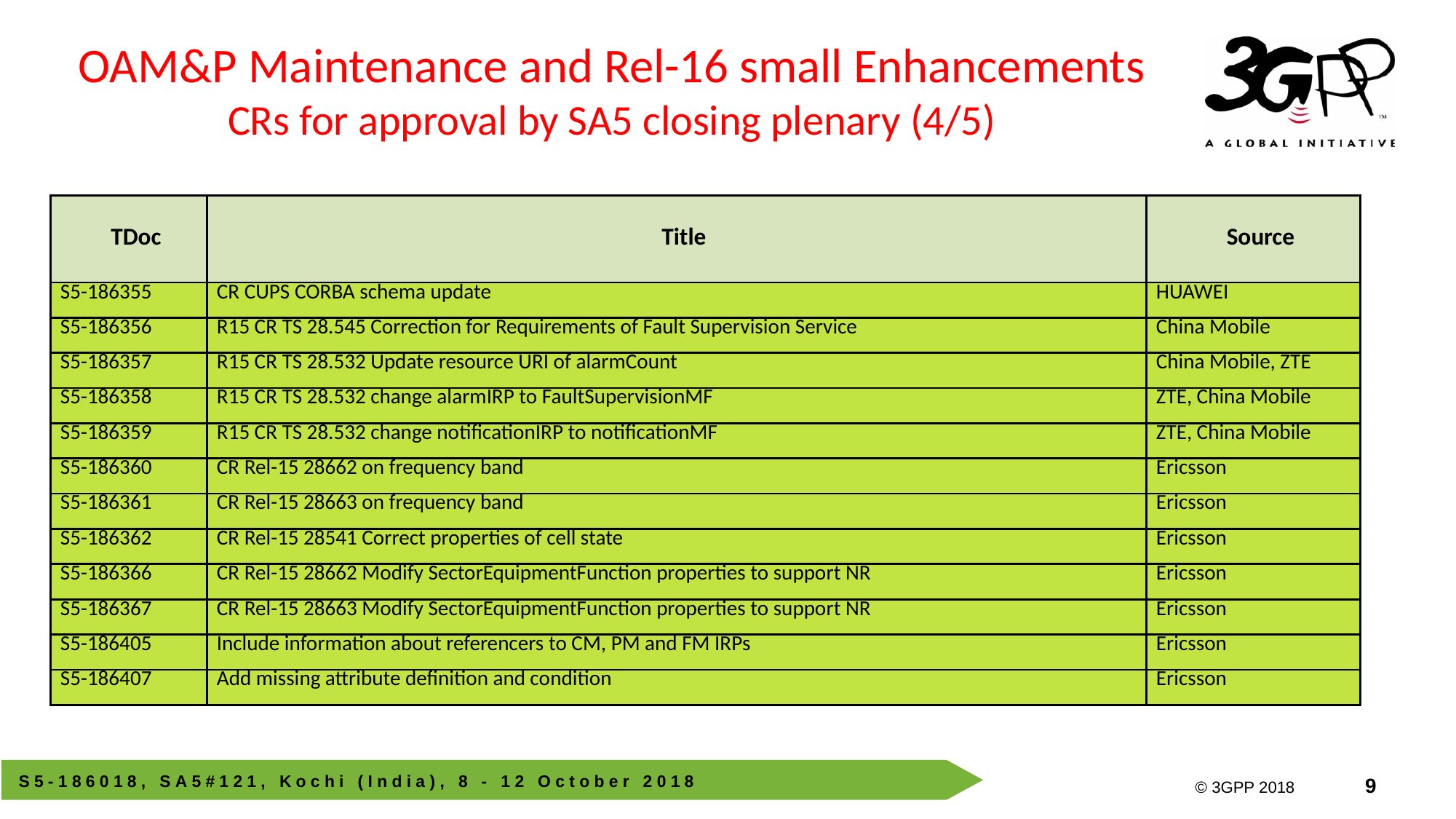

OAM&P Maintenance and Rel-16 small Enhancements
CRs for approval by SA5 closing plenary (4/5)
| TDoc | Title | Source |
| --- | --- | --- |
| S5-186355 | CR CUPS CORBA schema update | HUAWEI |
| S5-186356 | R15 CR TS 28.545 Correction for Requirements of Fault Supervision Service | China Mobile |
| S5-186357 | R15 CR TS 28.532 Update resource URI of alarmCount | China Mobile, ZTE |
| S5-186358 | R15 CR TS 28.532 change alarmIRP to FaultSupervisionMF | ZTE, China Mobile |
| S5-186359 | R15 CR TS 28.532 change notificationIRP to notificationMF | ZTE, China Mobile |
| S5-186360 | CR Rel-15 28662 on frequency band | Ericsson |
| S5-186361 | CR Rel-15 28663 on frequency band | Ericsson |
| S5-186362 | CR Rel-15 28541 Correct properties of cell state | Ericsson |
| S5-186366 | CR Rel-15 28662 Modify SectorEquipmentFunction properties to support NR | Ericsson |
| S5-186367 | CR Rel-15 28663 Modify SectorEquipmentFunction properties to support NR | Ericsson |
| S5-186405 | Include information about referencers to CM, PM and FM IRPs | Ericsson |
| S5-186407 | Add missing attribute definition and condition | Ericsson |